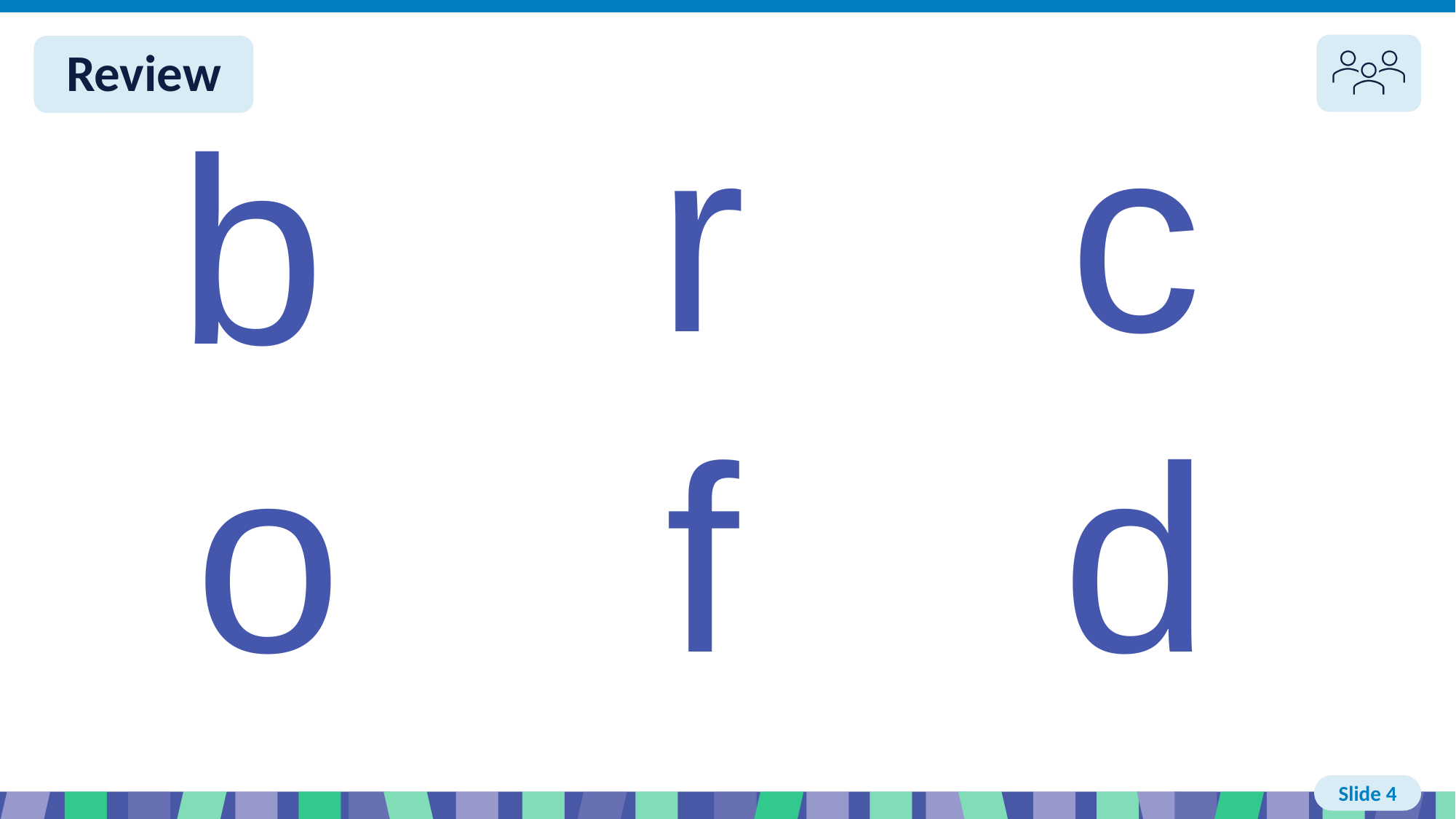

# Slide 4 Review You do
r
c
b
o
f
d